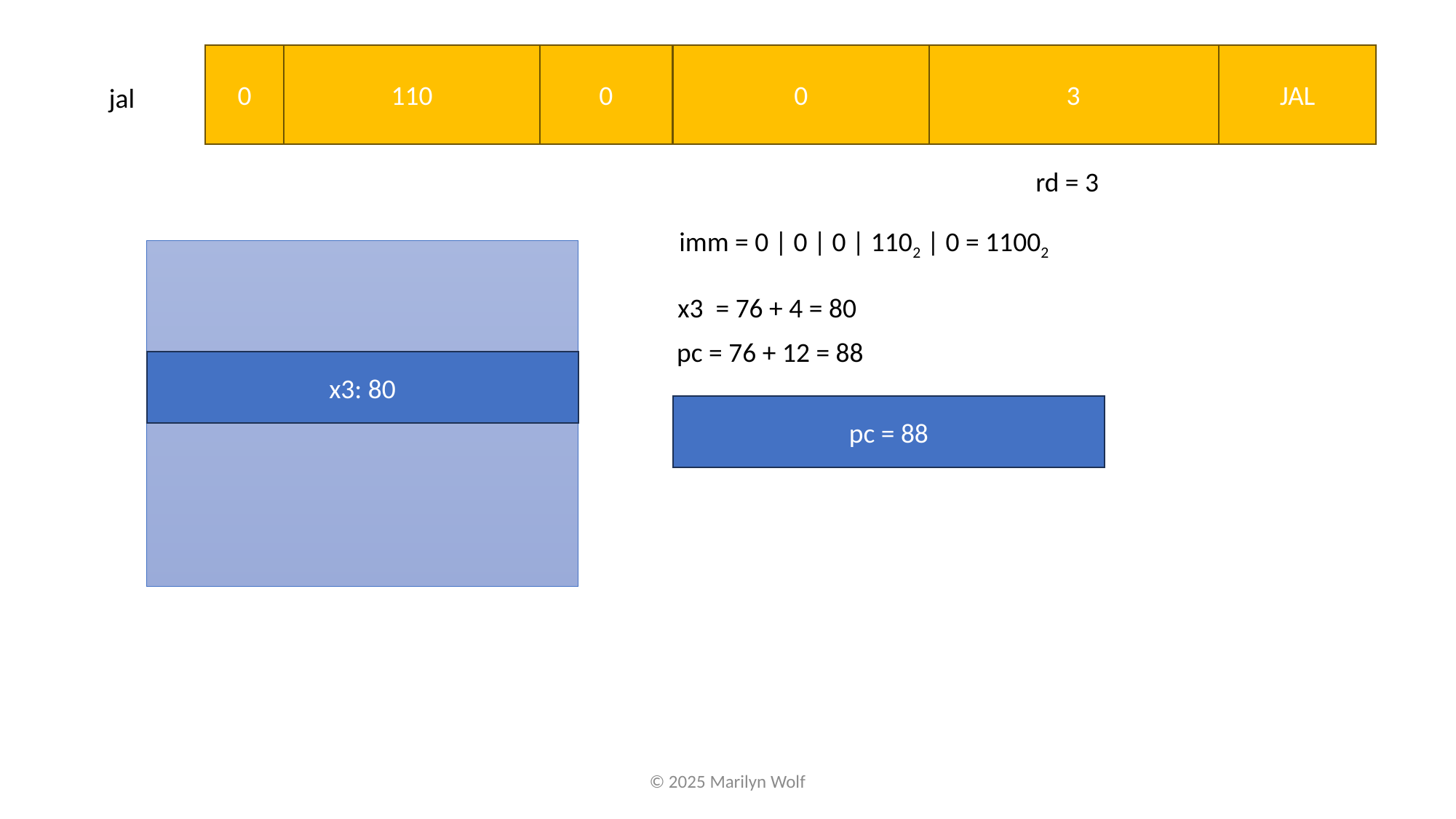

0
110
0
3
JAL
0
jal
rd = 3
imm = 0 | 0 | 0 | 1102 | 0 = 11002

x3  = 76 + 4 = 80
pc = 76 + 12 = 88
x3: 80
pc = 88
© 2025 Marilyn Wolf